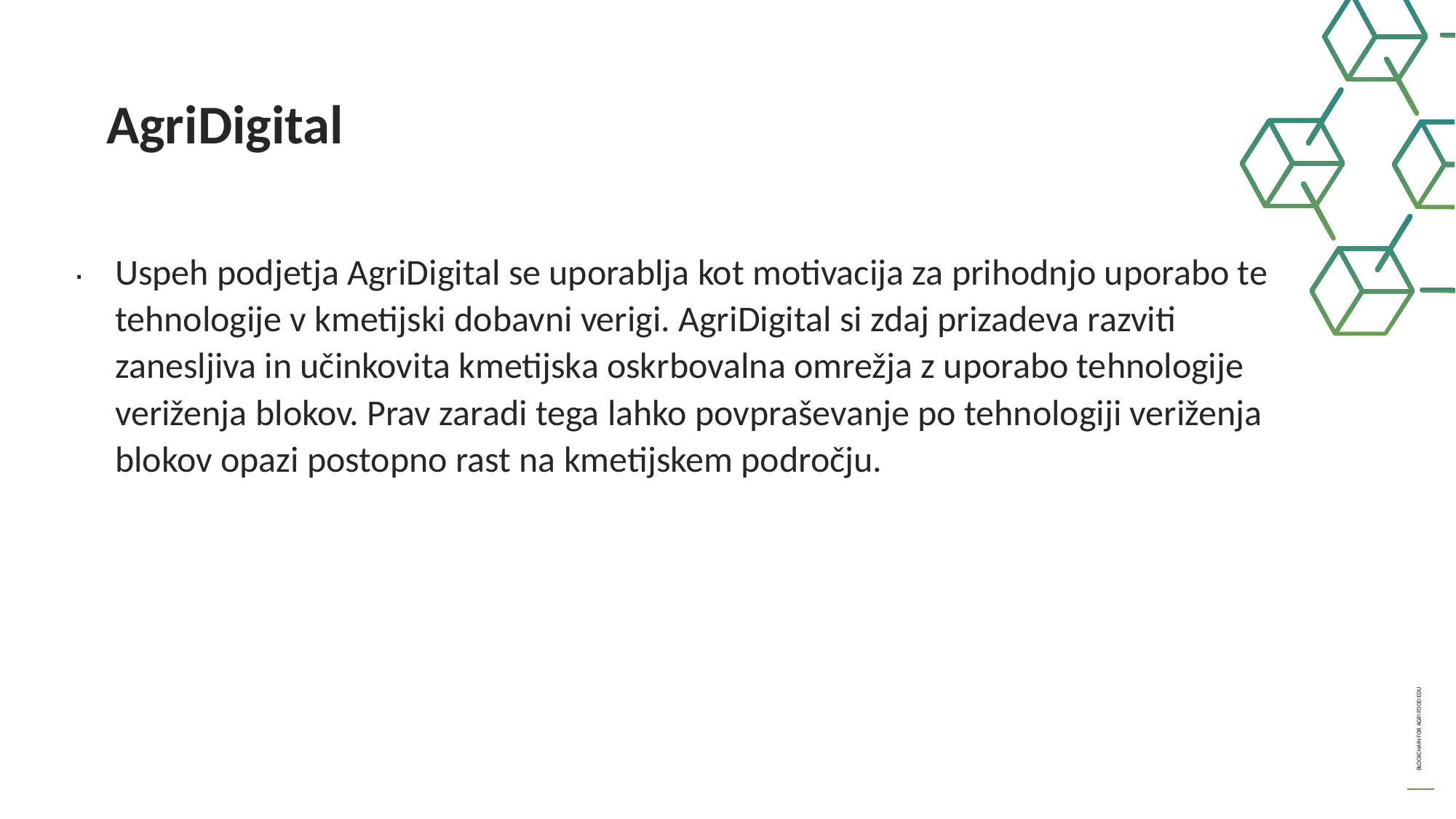

AgriDigital
Uspeh podjetja AgriDigital se uporablja kot motivacija za prihodnjo uporabo te tehnologije v kmetijski dobavni verigi. AgriDigital si zdaj prizadeva razviti zanesljiva in učinkovita kmetijska oskrbovalna omrežja z uporabo tehnologije veriženja blokov. Prav zaradi tega lahko povpraševanje po tehnologiji veriženja blokov opazi postopno rast na kmetijskem področju.